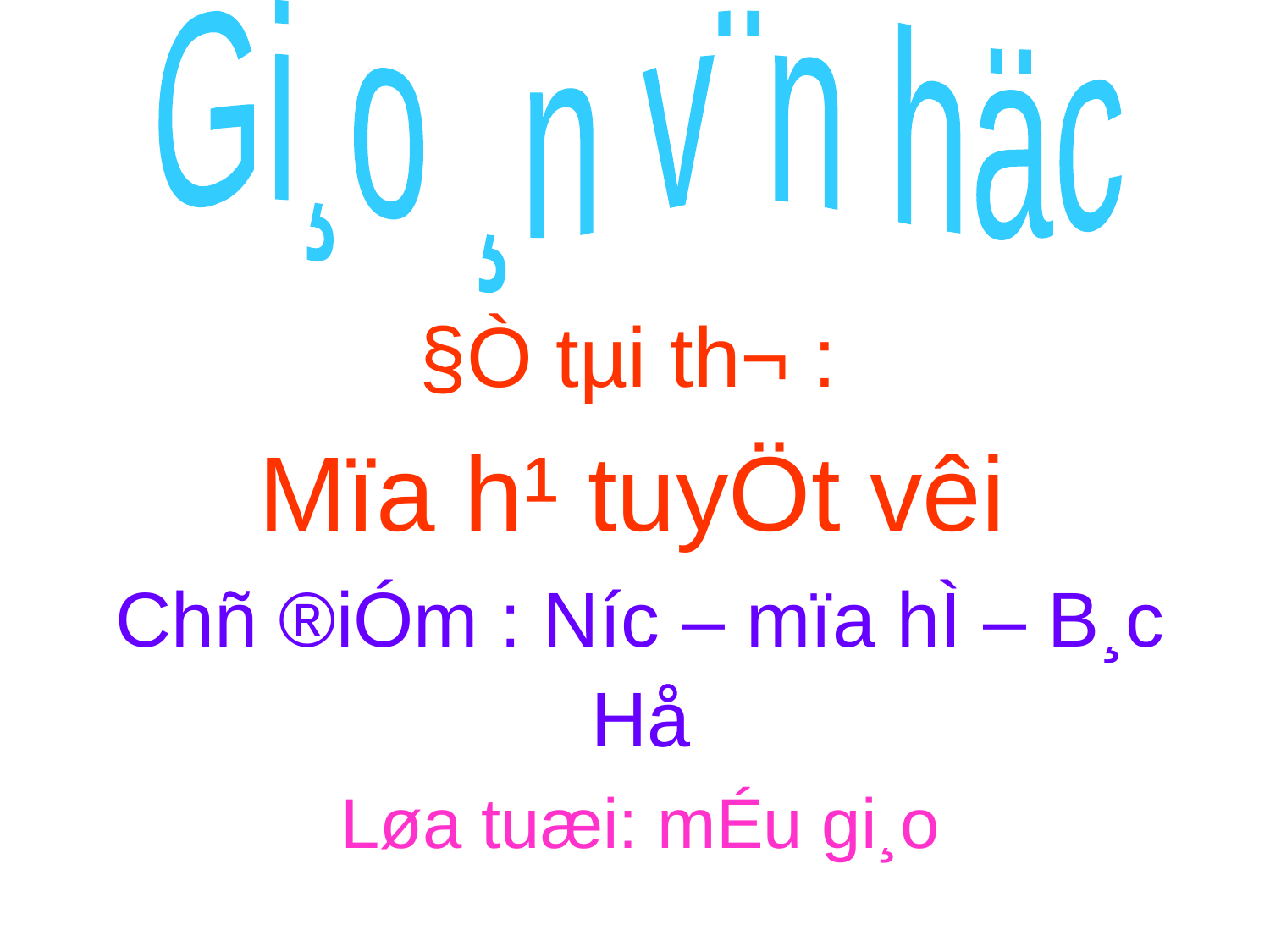

Gi¸o ¸n v¨n häc
#
§Ò tµi th¬ :
Mïa h¹ tuyÖt vêi
Chñ ®iÓm : N­íc – mïa hÌ – B¸c Hå
Løa tuæi: mÉu gi¸o